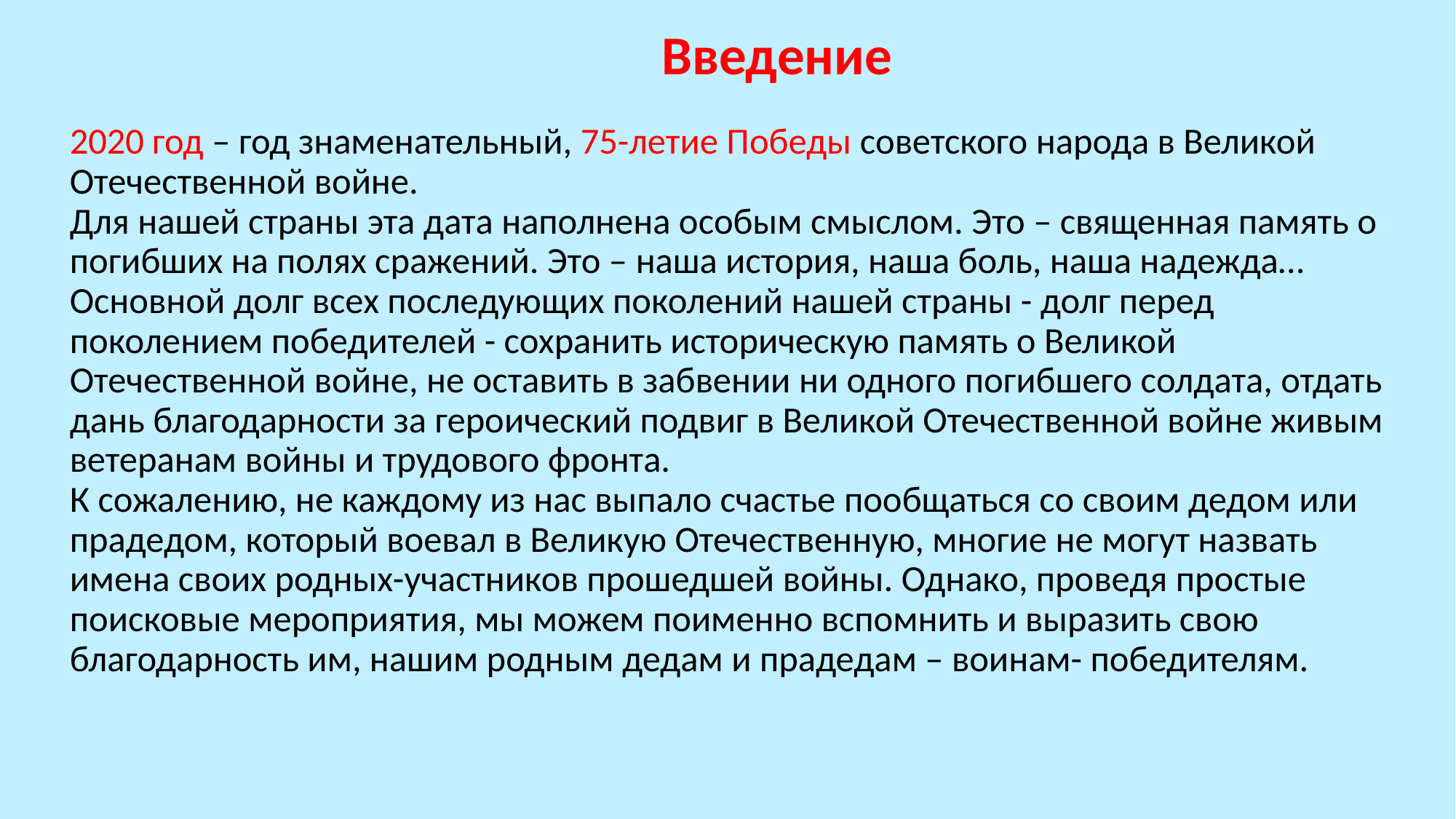

# Введение
2020 год – год знаменательный, 75-летие Победы советского народа в Великой Отечественной войне.
Для нашей страны эта дата наполнена особым смыслом. Это – священная память о погибших на полях сражений. Это – наша история, наша боль, наша надежда…
Основной долг всех последующих поколений нашей страны - долг перед поколением победителей - сохранить историческую память о Великой Отечественной войне, не оставить в забвении ни одного погибшего солдата, отдать дань благодарности за героический подвиг в Великой Отечественной войне живым ветеранам войны и трудового фронта.
К сожалению, не каждому из нас выпало счастье пообщаться со своим дедом или прадедом, который воевал в Великую Отечественную, многие не могут назвать имена своих родных-участников прошедшей войны. Однако, проведя простые поисковые мероприятия, мы можем поименно вспомнить и выразить свою благодарность им, нашим родным дедам и прадедам – воинам- победителям.